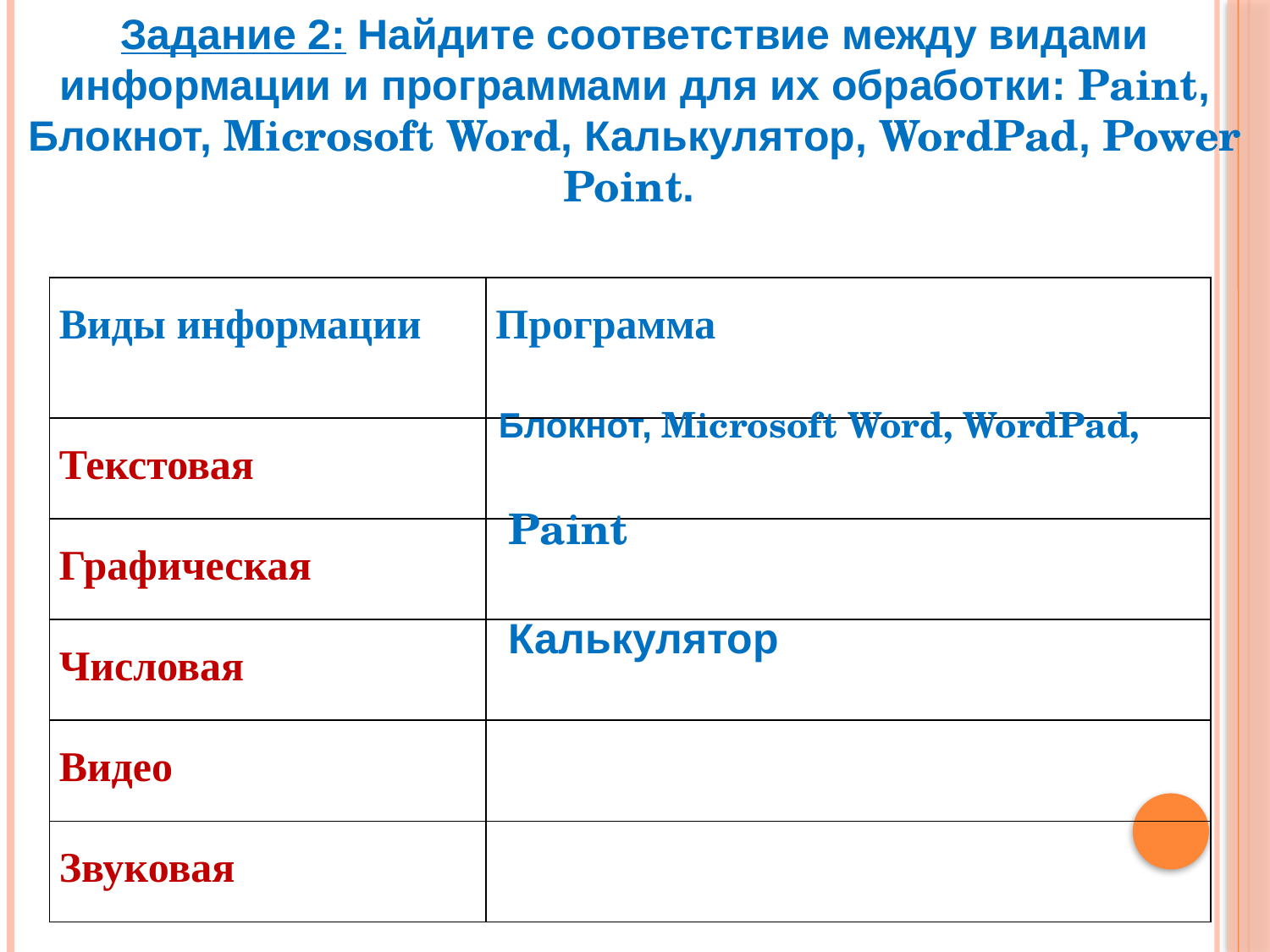

Задание 2: Найдите соответствие между видами информации и программами для их обработки: Paint, Блокнот, Microsoft Word, Калькулятор, WordPad, Power Point.
| Виды информации | Программа |
| --- | --- |
| Текстовая |  |
| Графическая |  |
| Числовая |  |
| Видео |  |
| Звуковая |  |
Блокнот, Microsoft Word, WordPad,
Paint
Калькулятор